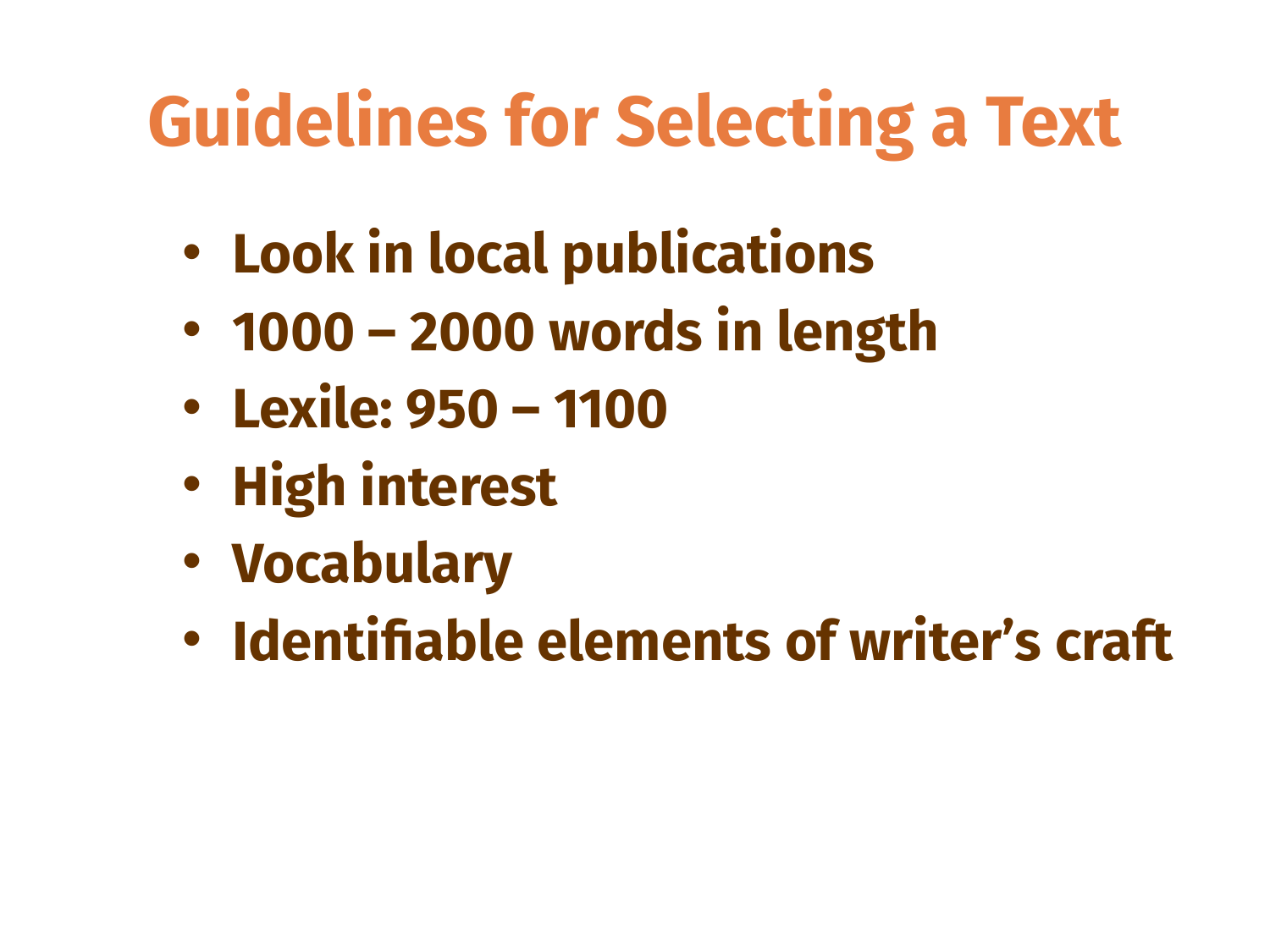

# Guidelines for Selecting a Text
Look in local publications
1000 – 2000 words in length
Lexile: 950 – 1100
High interest
Vocabulary
Identifiable elements of writer’s craft